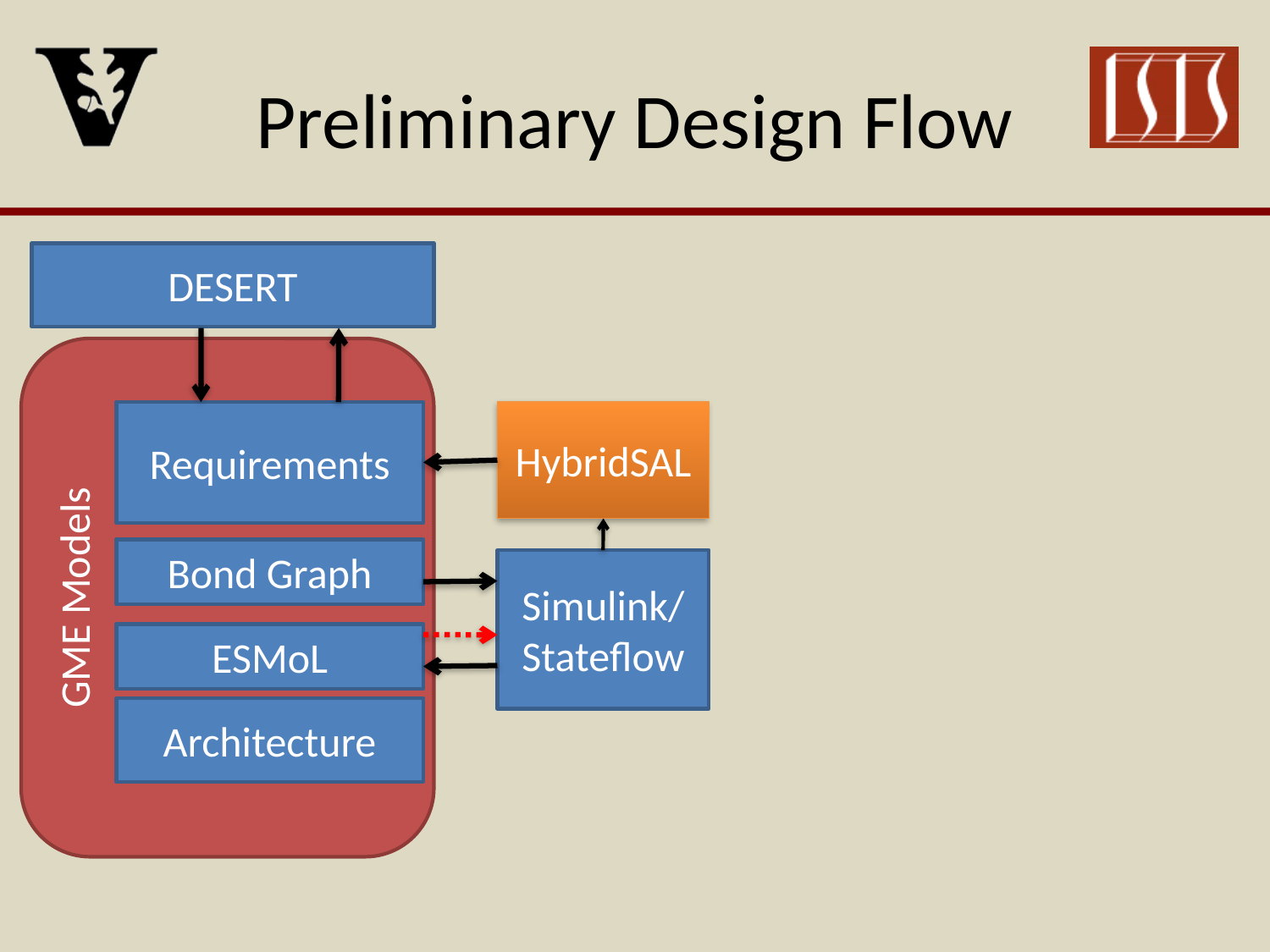

# Preliminary Design Flow
DESERT
GME Models
Requirements
Bond Graph
ESMoL
Architecture
Simulink/
Stateflow
HybridSAL